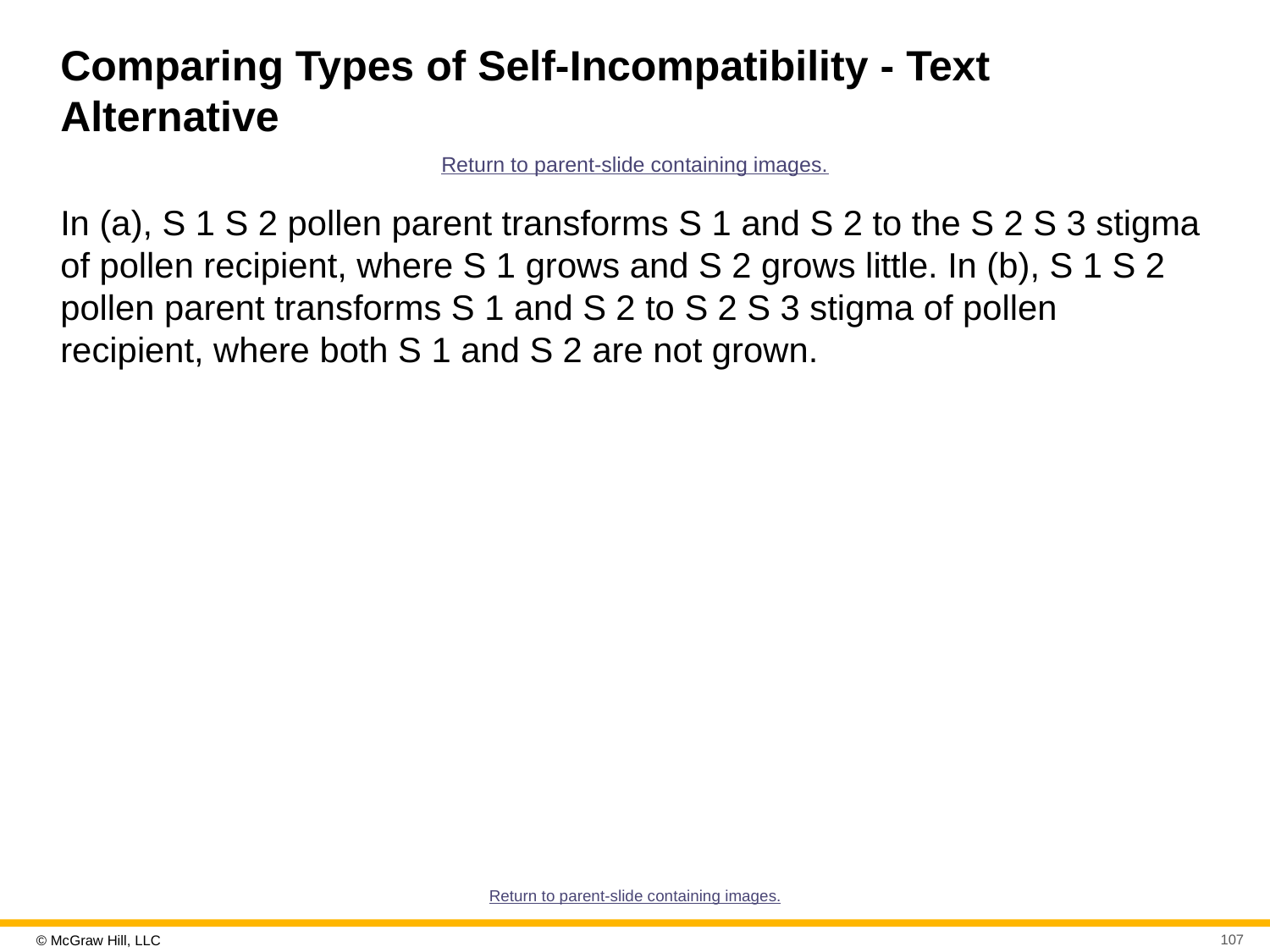

# Comparing Types of Self-Incompatibility - Text Alternative
Return to parent-slide containing images.
In (a), S 1 S 2 pollen parent transforms S 1 and S 2 to the S 2 S 3 stigma of pollen recipient, where S 1 grows and S 2 grows little. In (b), S 1 S 2 pollen parent transforms S 1 and S 2 to S 2 S 3 stigma of pollen recipient, where both S 1 and S 2 are not grown.
Return to parent-slide containing images.
107